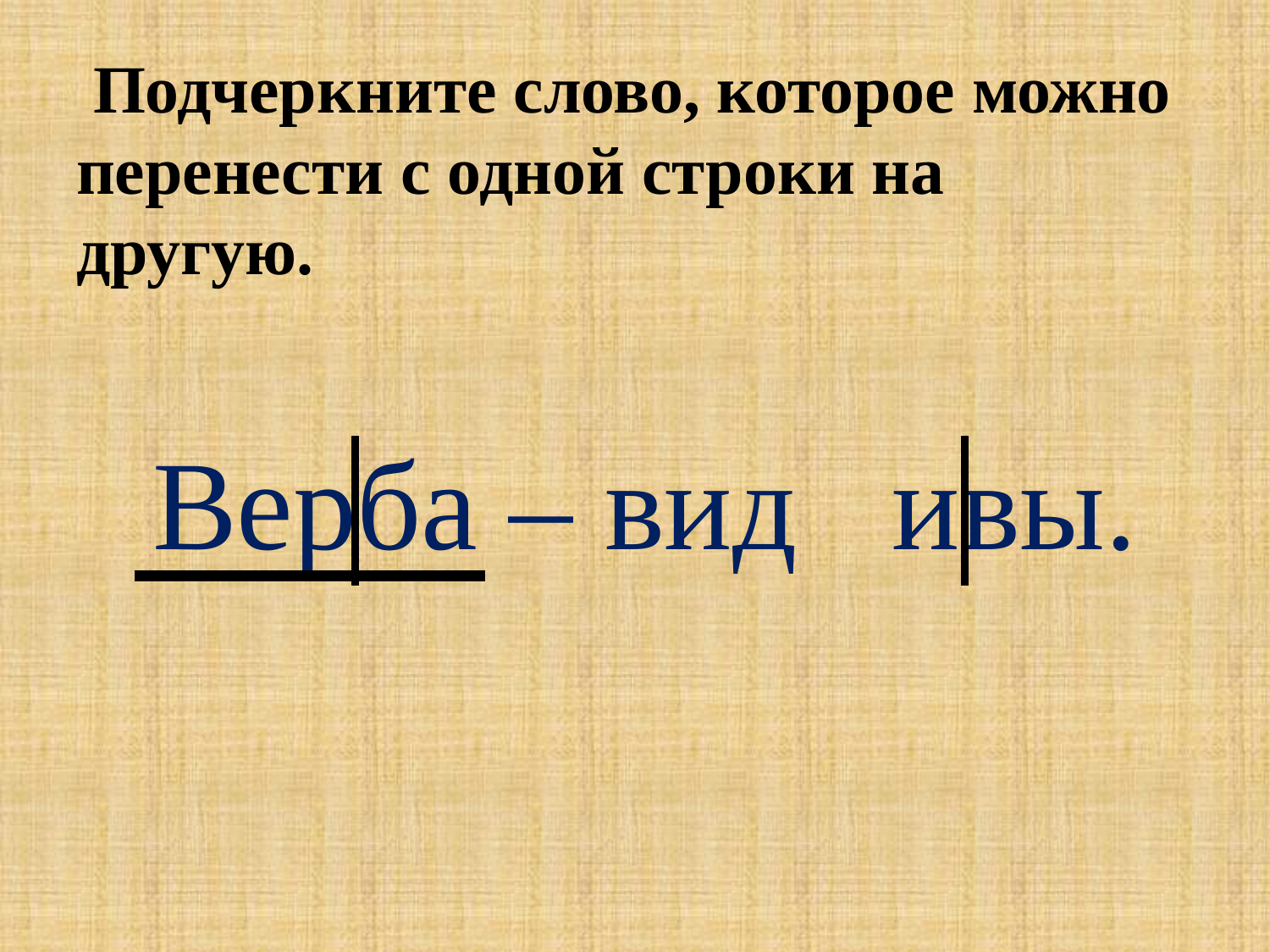

# Подчеркните слово, которое можно перенести с одной строки на другую.
      Верба – вид   ивы.